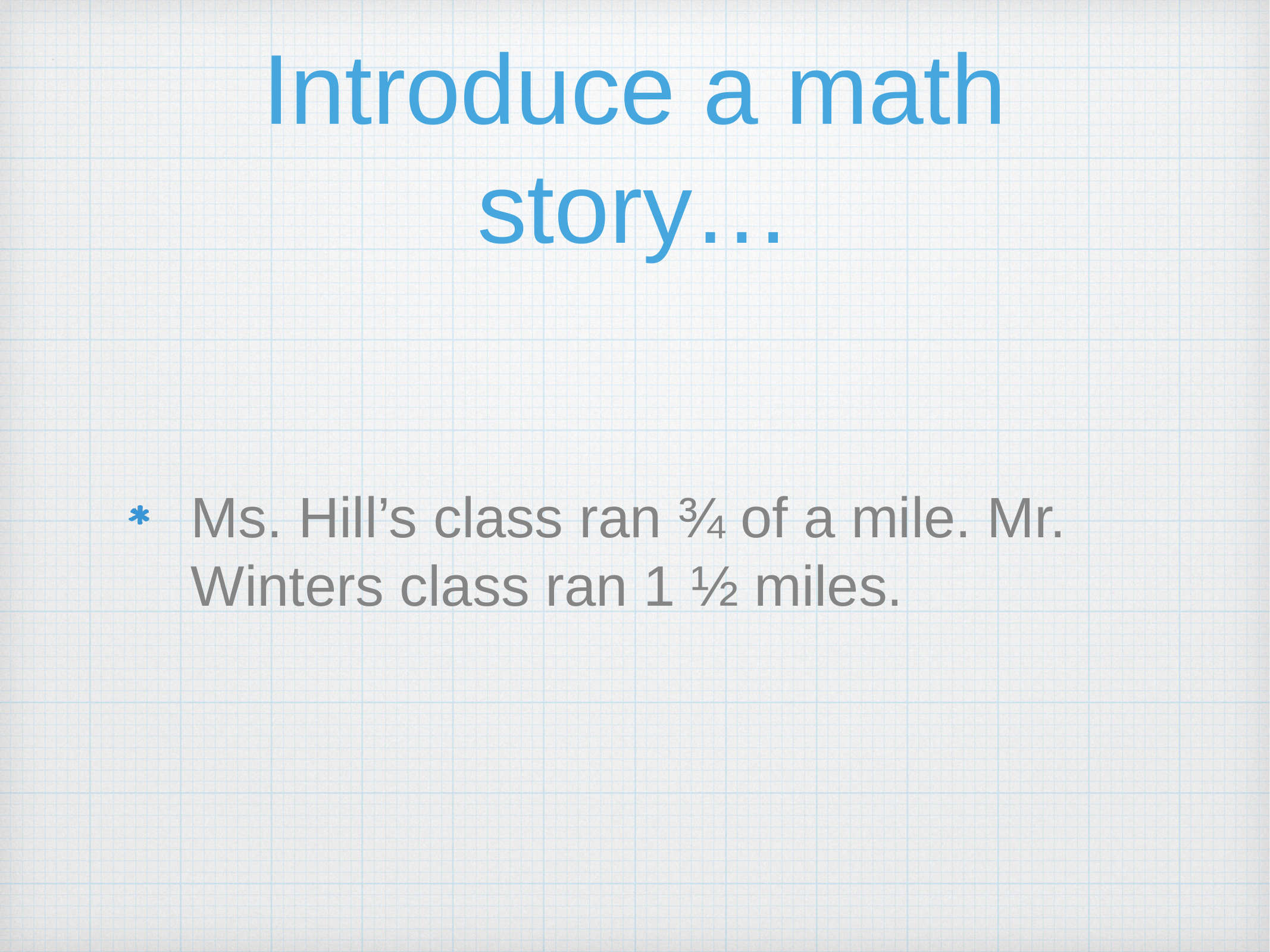

# Introduce a math story…
Ms. Hill’s class ran ¾ of a mile. Mr. Winters class ran 1 ½ miles.